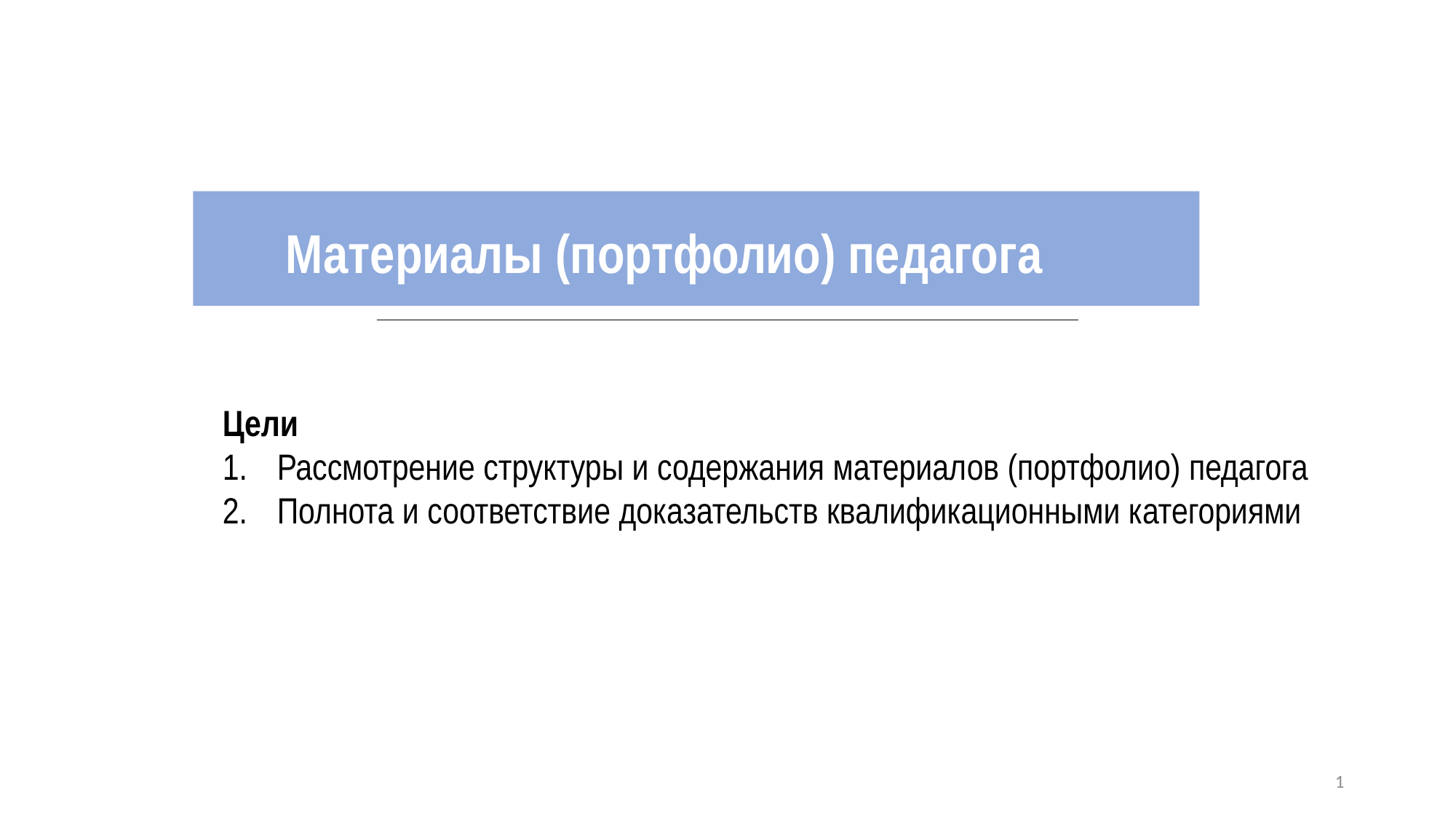

Материалы (портфолио) педагога
Цели
Рассмотрение структуры и содержания материалов (портфолио) педагога
Полнота и соответствие доказательств квалификационными категориями
1